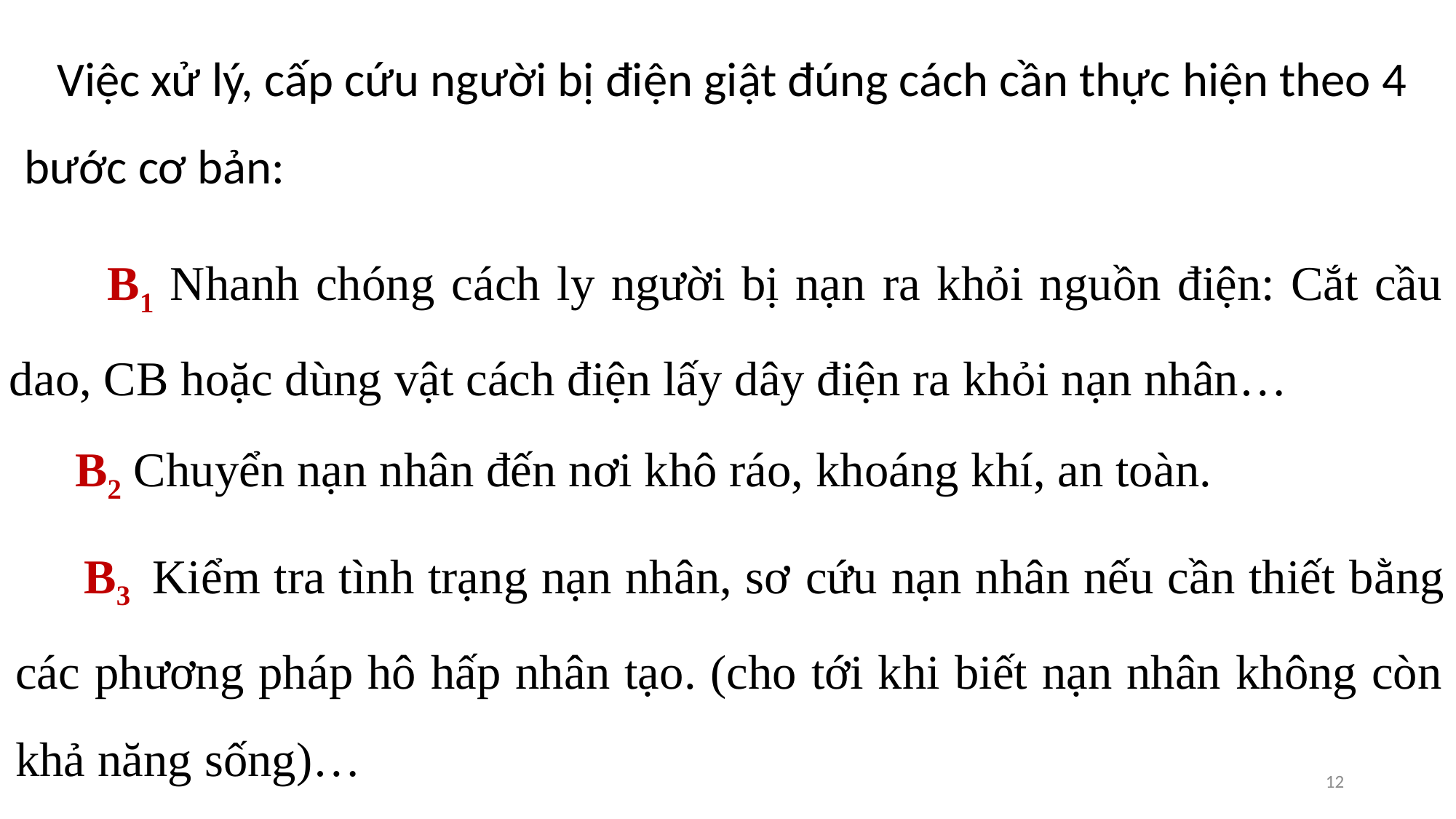

Việc xử lý, cấp cứu người bị điện giật đúng cách cần thực hiện theo 4 bước cơ bản:
      B1 Nhanh chóng cách ly người bị nạn ra khỏi nguồn điện: Cắt cầu dao, CB hoặc dùng vật cách điện lấy dây điện ra khỏi nạn nhân…
      B2 Chuyển nạn nhân đến nơi khô ráo, khoáng khí, an toàn.
     B3  Kiểm tra tình trạng nạn nhân, sơ cứu nạn nhân nếu cần thiết bằng các phương pháp hô hấp nhân tạo. (cho tới khi biết nạn nhân không còn khả năng sống)…
12